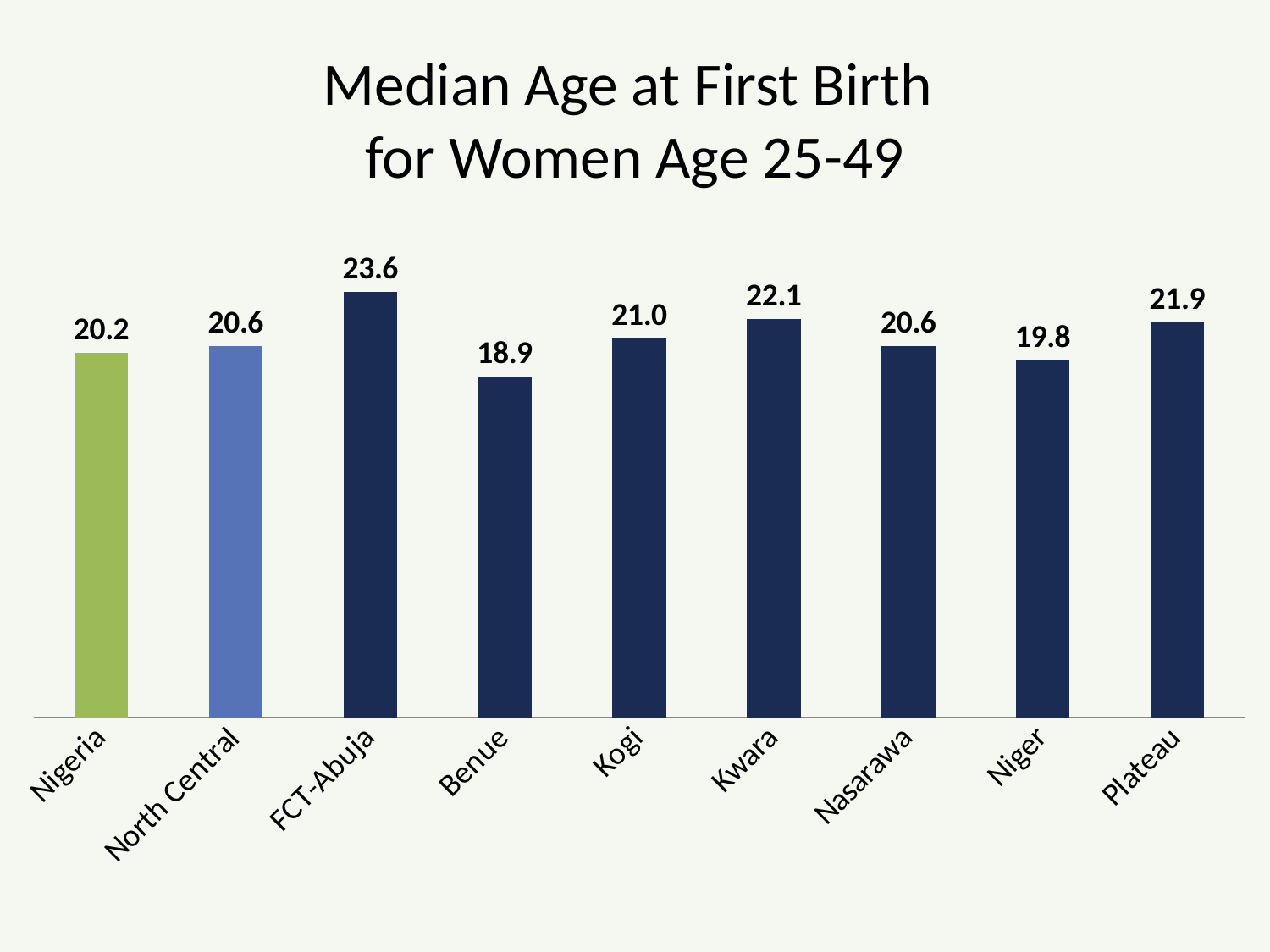

# Median Age at First Birth for Women Age 25-49

### Chart

| Category | Series 1 |
|---|---|
| Nigeria | 20.2 |
| North Central | 20.6 |
| FCT-Abuja | 23.6 |
| Benue | 18.9 |
| Kogi | 21.0 |
| Kwara | 22.1 |
| Nasarawa | 20.6 |
| Niger | 19.8 |
| Plateau | 21.9 |